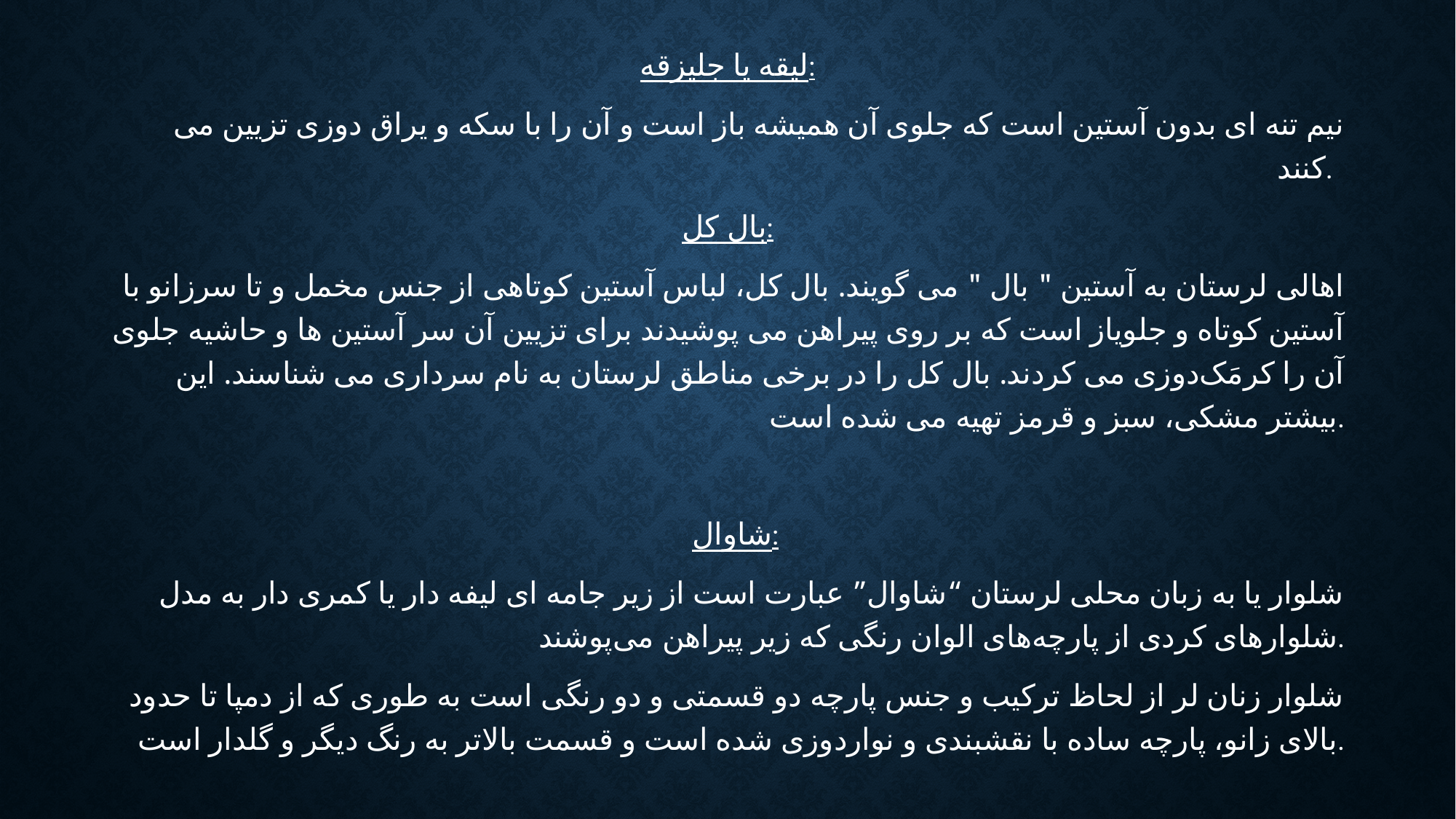

لیقه یا جلیزقه:
 نیم تنه ای بدون آستین است که جلوی آن همیشه باز است و آن را با سکه و یراق دوزی تزیین می کنند.
بال کل:
اهالی لرستان به آستین " بال " می گویند. بال کل، لباس آستین کوتاهی از جنس مخمل و تا سرزانو با آستین کوتاه و جلویاز است که بر روی پیراهن می پوشیدند برای تزیین آن سر آستین ها و حاشیه جلوی آن را کرمَک‌دوزی می کردند. بال کل را در برخی مناطق لرستان به نام سرداری می شناسند. این بیشتر مشکی، سبز و قرمز تهیه می شده است.

  شاوال:
 شلوار یا به زبان محلی لرستان “شاوال” عبارت است از زیر جامه ای لیفه دار یا کمری دار به مدل شلوارهای کردی از پارچه‌های الوان رنگی که زیر پیراهن می‌پوشند.
شلوار زنان لر از لحاظ ترکیب و جنس پارچه دو قسمتی و دو رنگی است به طوری که از دمپا تا حدود بالای زانو، پارچه ساده با نقشبندی و نواردوزی شده است و قسمت بالاتر به رنگ دیگر و گلدار است.